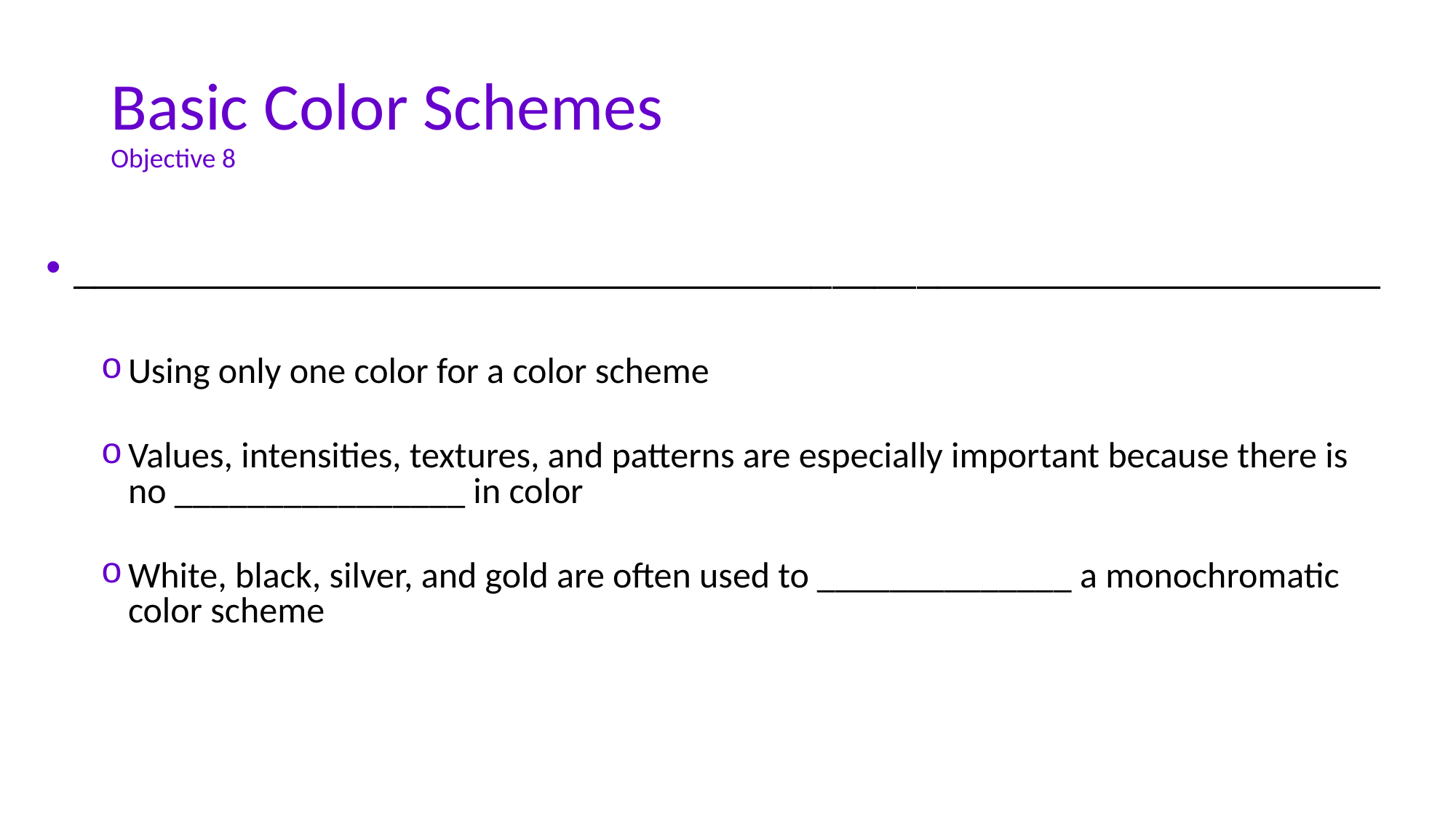

# Basic Color Schemes Objective 8
______________________________________________________________

Using only one color for a color scheme

Values, intensities, textures, and patterns are especially important because there is no ________________ in color

White, black, silver, and gold are often used to ______________ a monochromatic color scheme